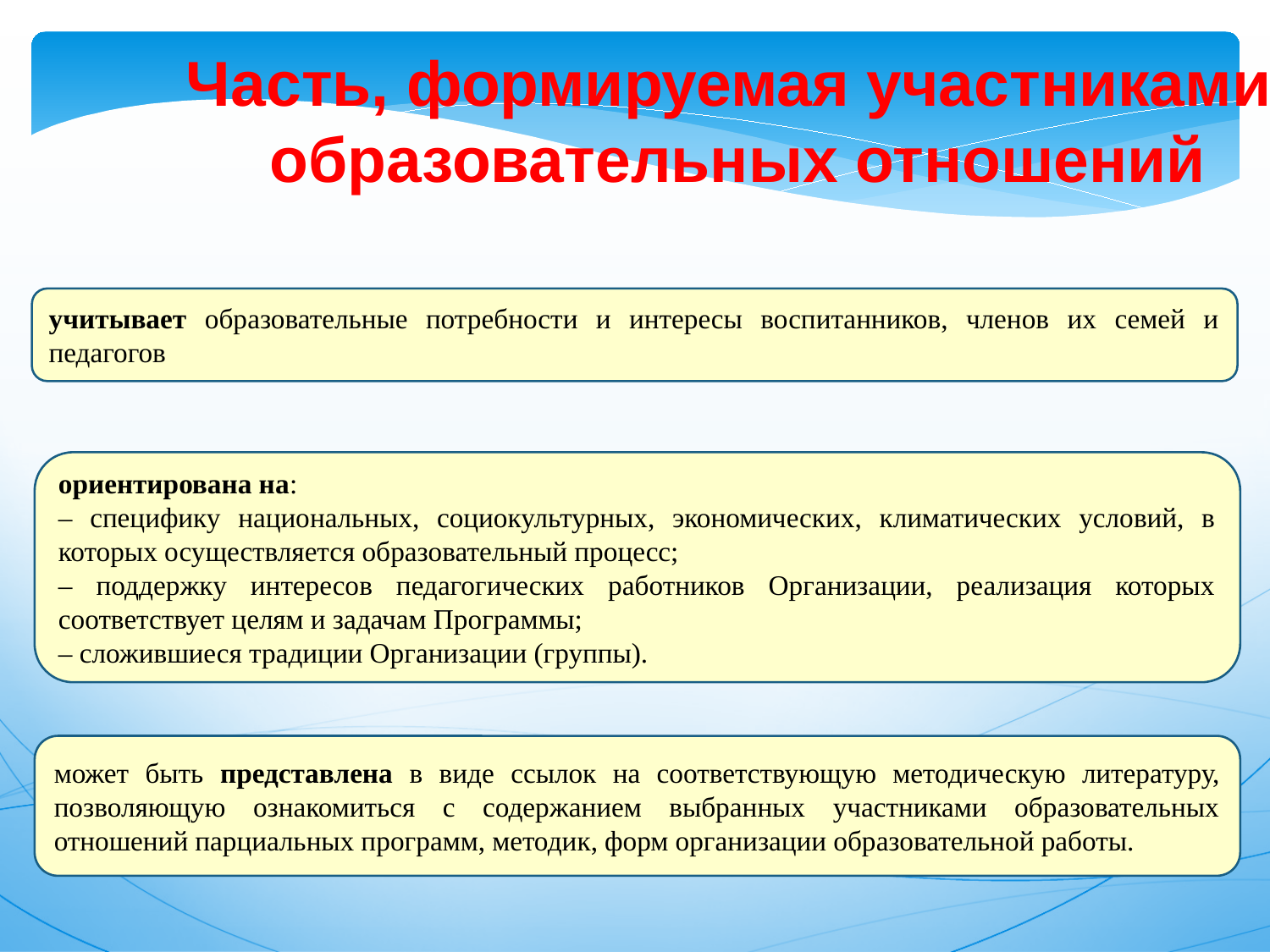

Часть, формируемая участниками
образовательных отношений
учитывает образовательные потребности и интересы воспитанников, членов их семей и педагогов
ориентирована на:
– специфику национальных, социокультурных, экономических, климатических условий, в которых осуществляется образовательный процесс;
– поддержку интересов педагогических работников Организации, реализация которых соответствует целям и задачам Программы;
– сложившиеся традиции Организации (группы).
может быть представлена в виде ссылок на соответствующую методическую литературу, позволяющую ознакомиться с содержанием выбранных участниками образовательных отношений парциальных программ, методик, форм организации образовательной работы.